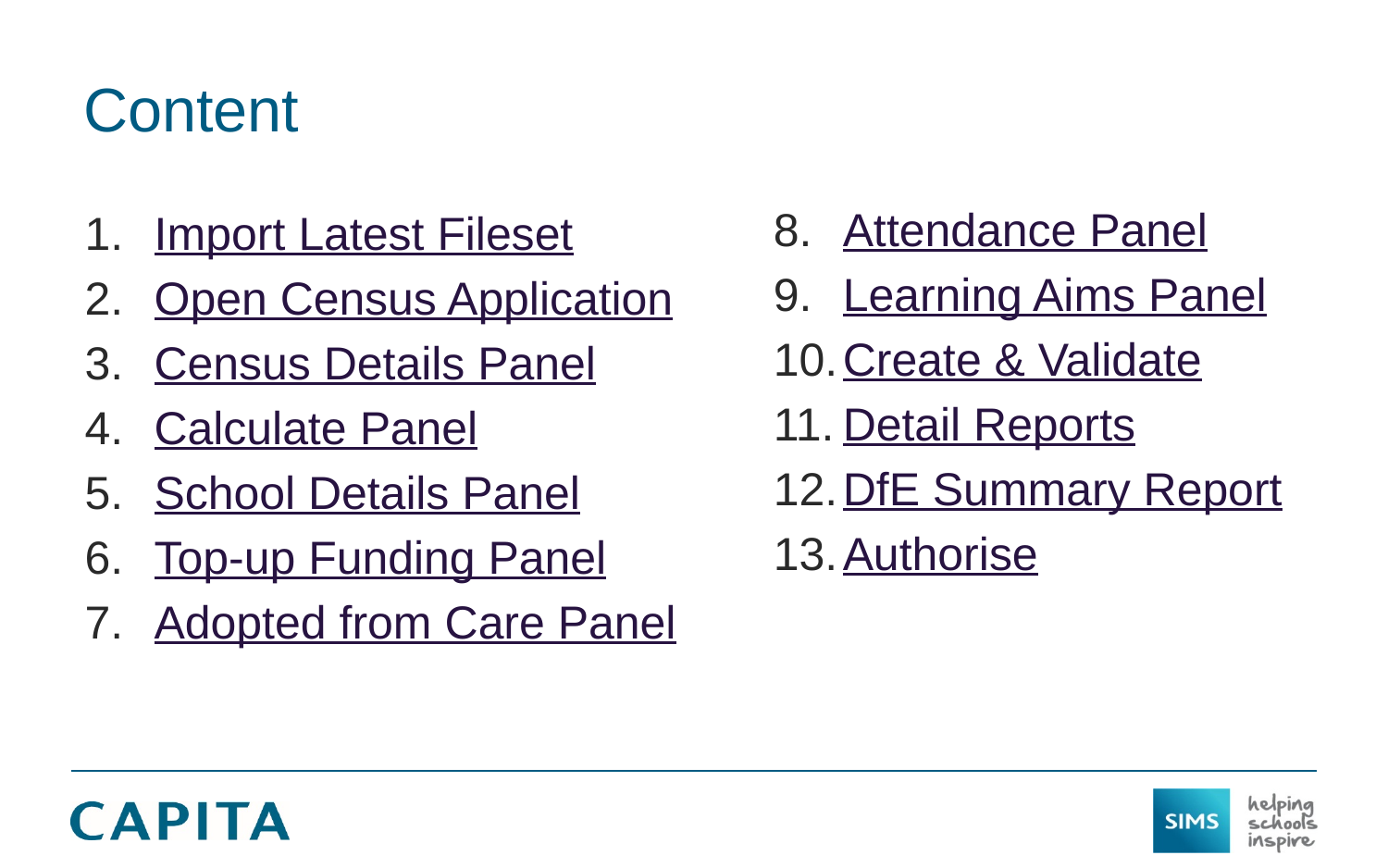

# Content
Attendance Panel
Learning Aims Panel
Create & Validate
Detail Reports
DfE Summary Report
Authorise
Import Latest Fileset
Open Census Application
Census Details Panel
Calculate Panel
School Details Panel
Top-up Funding Panel
Adopted from Care Panel